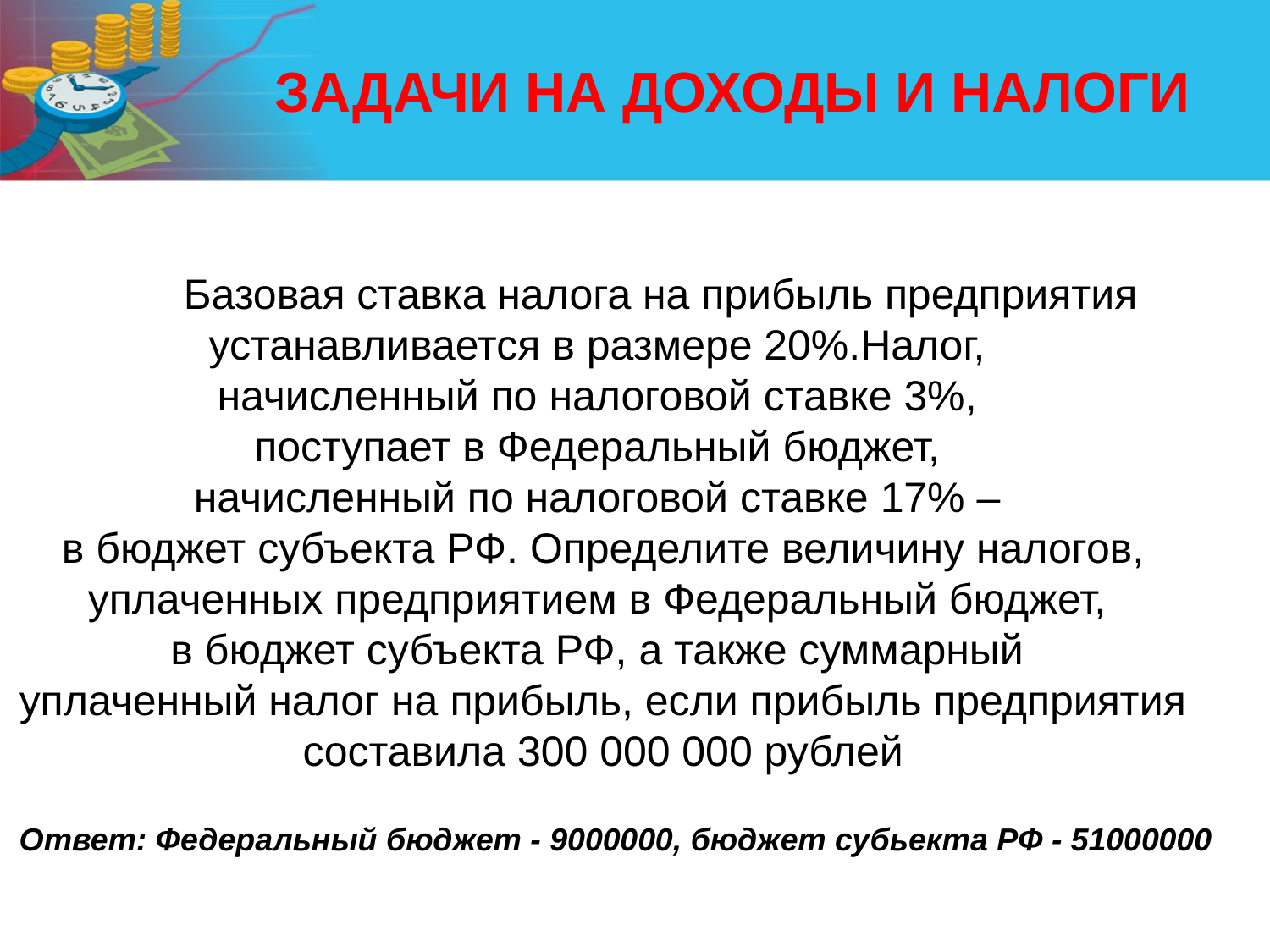

ЗАДАЧИ НА ДОХОДЫ И НАЛОГИ
	Базовая ставка налога на прибыль предприятия
устанавливается в размере 20%.Налог,
начисленный по налоговой ставке 3%,
поступает в Федеральный бюджет,
начисленный по налоговой ставке 17% –
в бюджет субъекта РФ. Определите величину налогов,
уплаченных предприятием в Федеральный бюджет,
в бюджет субъекта РФ, а также суммарный
уплаченный налог на прибыль, если прибыль предприятия
 составила 300 000 000 рублей
Ответ: Федеральный бюджет - 9000000, бюджет субьекта РФ - 51000000